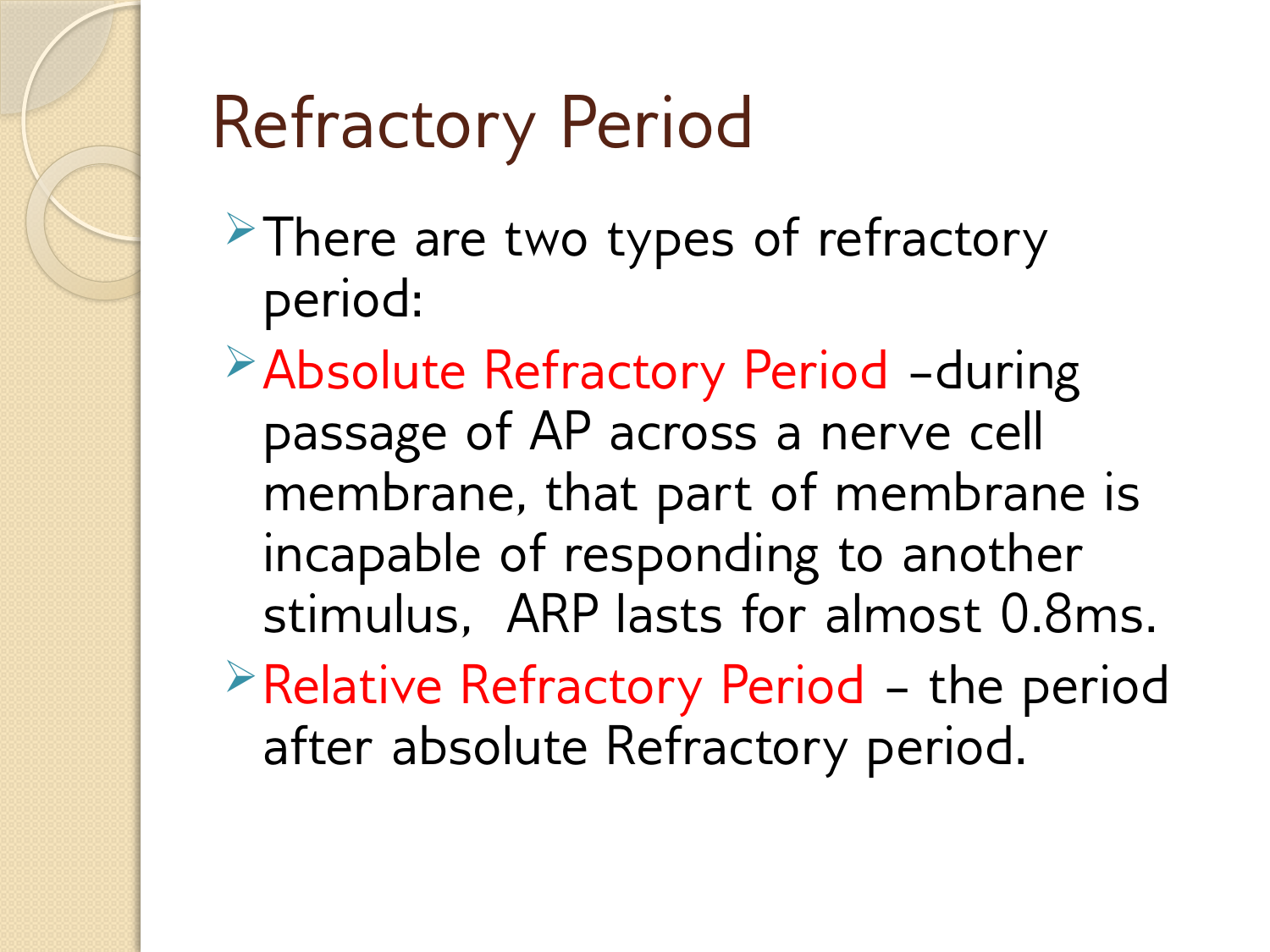

# Refractory Period
There are two types of refractory period:
Absolute Refractory Period –during passage of AP across a nerve cell membrane, that part of membrane is incapable of responding to another stimulus,  ARP lasts for almost 0.8ms.
Relative Refractory Period – the period after absolute Refractory period.